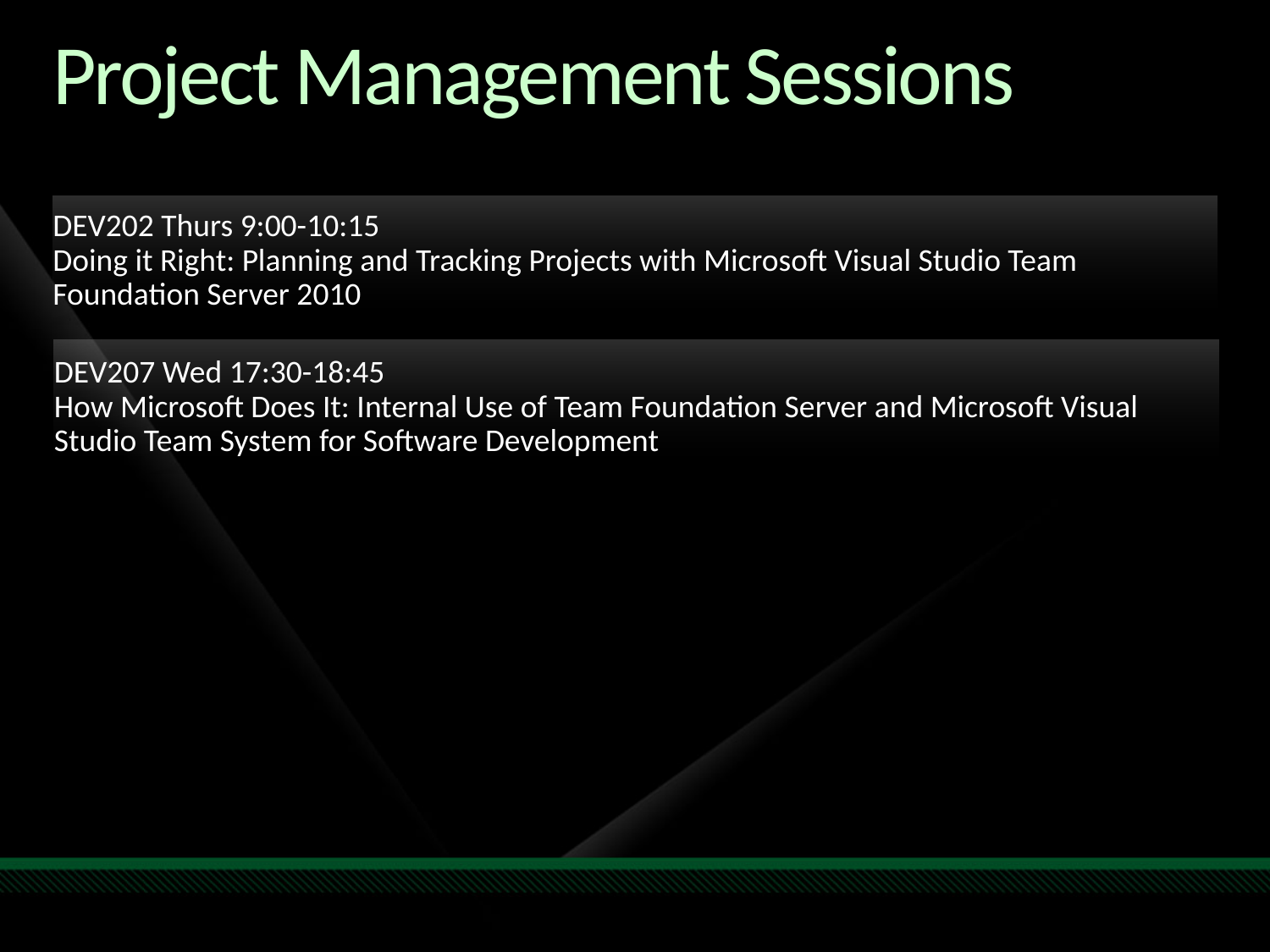

Required Slide
Speakers,
please list the Breakout Sessions,
TLC Interactive Theaters and Labs
that are related to your session.
# Project Management Sessions
DEV202 Thurs 9:00-10:15
Doing it Right: Planning and Tracking Projects with Microsoft Visual Studio Team Foundation Server 2010
DEV207 Wed 17:30-18:45
How Microsoft Does It: Internal Use of Team Foundation Server and Microsoft Visual Studio Team System for Software Development